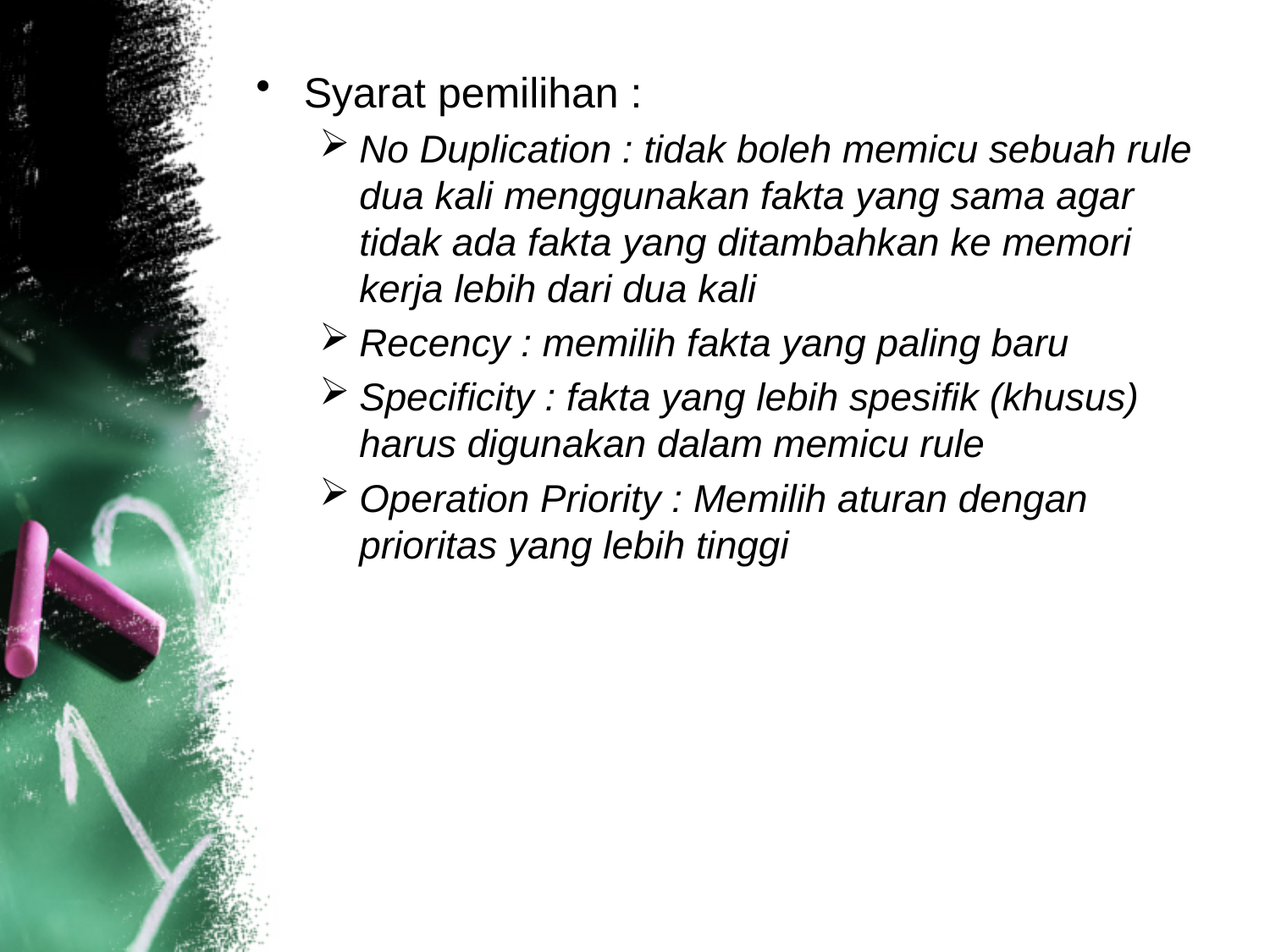

Syarat pemilihan :
No Duplication : tidak boleh memicu sebuah rule dua kali menggunakan fakta yang sama agar tidak ada fakta yang ditambahkan ke memori kerja lebih dari dua kali
Recency : memilih fakta yang paling baru
Specificity : fakta yang lebih spesifik (khusus) harus digunakan dalam memicu rule
Operation Priority : Memilih aturan dengan prioritas yang lebih tinggi